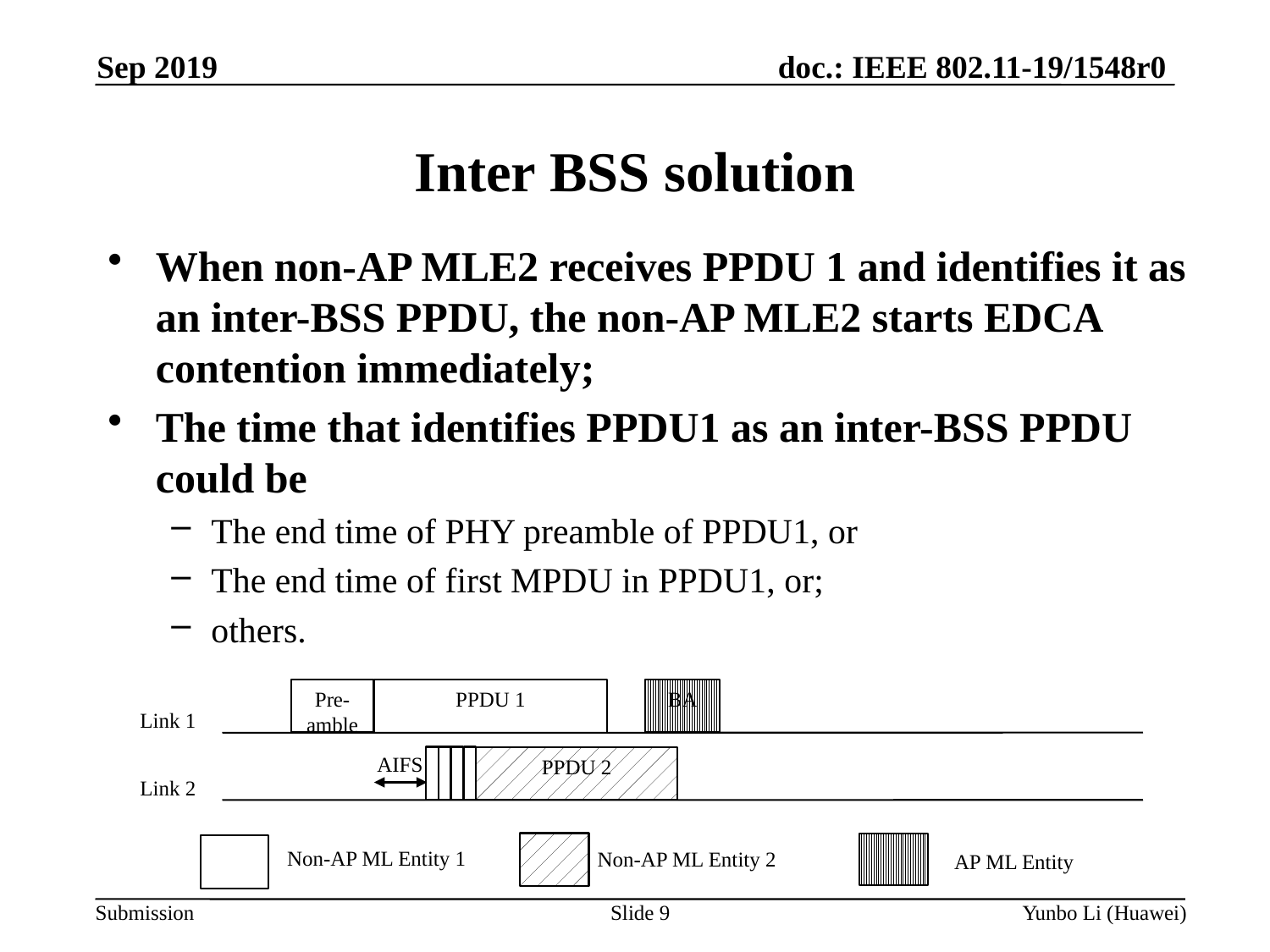

Sep 2019
Inter BSS solution
When non-AP MLE2 receives PPDU 1 and identifies it as an inter-BSS PPDU, the non-AP MLE2 starts EDCA contention immediately;
The time that identifies PPDU1 as an inter-BSS PPDU could be
The end time of PHY preamble of PPDU1, or
The end time of first MPDU in PPDU1, or;
others.

Pre-amble
PPDU 1
BA
Link 1
AIFS

PPDU 2
Link 2

Non-AP ML Entity 1
Non-AP ML Entity 2
AP ML Entity
Slide 9
Yunbo Li (Huawei)